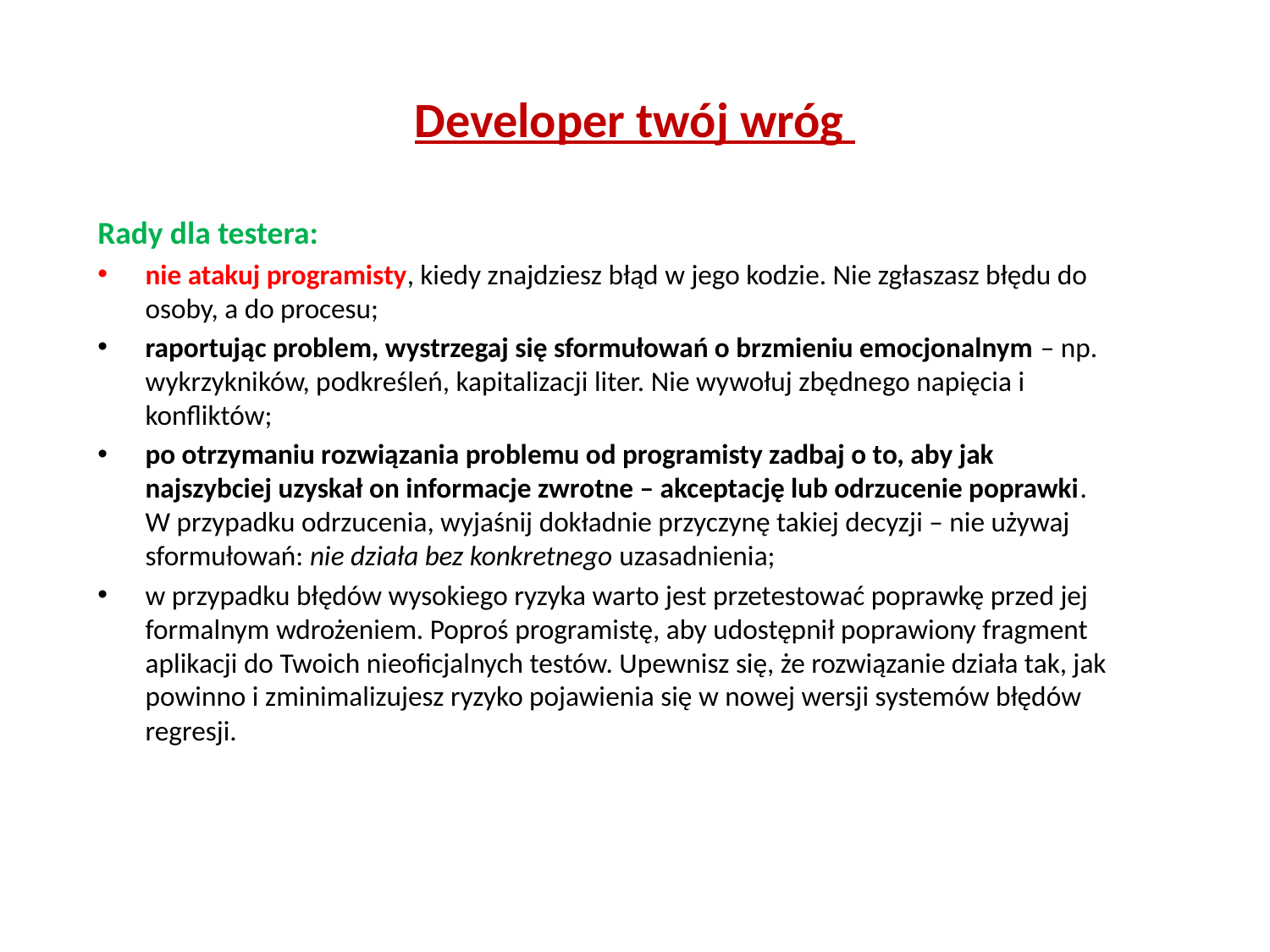

# Developer twój wróg
Rady dla testera:
nie atakuj programisty, kiedy znajdziesz błąd w jego kodzie. Nie zgłaszasz błędu do osoby, a do procesu;
raportując problem, wystrzegaj się sformułowań o brzmieniu emocjonalnym – np. wykrzykników, podkreśleń, kapitalizacji liter. Nie wywołuj zbędnego napięcia i konfliktów;
po otrzymaniu rozwiązania problemu od programisty zadbaj o to, aby jak najszybciej uzyskał on informacje zwrotne – akceptację lub odrzucenie poprawki. W przypadku odrzucenia, wyjaśnij dokładnie przyczynę takiej decyzji – nie używaj sformułowań: nie działa bez konkretnego uzasadnienia;
w przypadku błędów wysokiego ryzyka warto jest przetestować poprawkę przed jej formalnym wdrożeniem. Poproś programistę, aby udostępnił poprawiony fragment aplikacji do Twoich nieoficjalnych testów. Upewnisz się, że rozwiązanie działa tak, jak powinno i zminimalizujesz ryzyko pojawienia się w nowej wersji systemów błędów regresji.